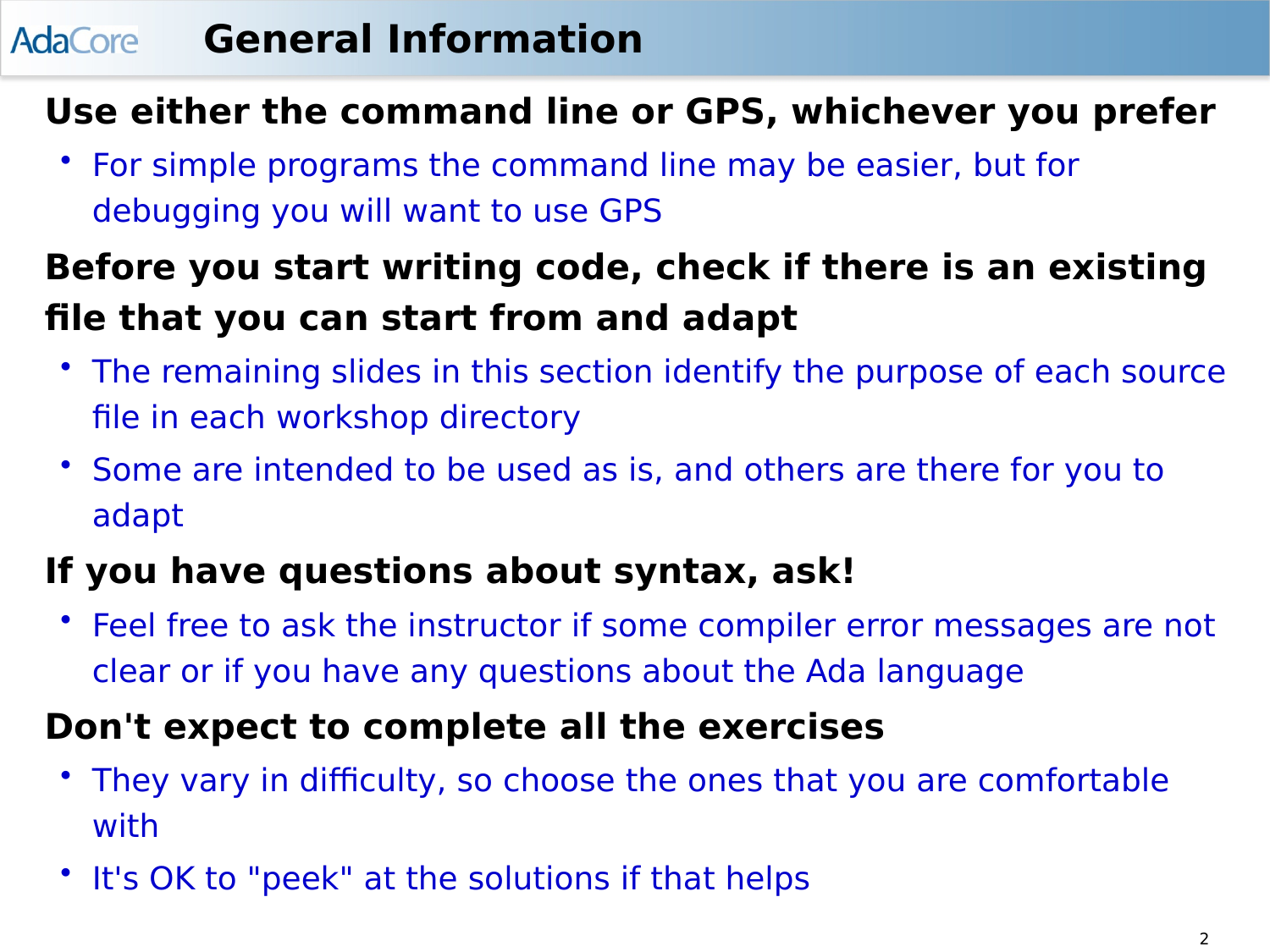

# General Information
Use either the command line or GPS, whichever you prefer
For simple programs the command line may be easier, but for debugging you will want to use GPS
Before you start writing code, check if there is an existing file that you can start from and adapt
The remaining slides in this section identify the purpose of each source file in each workshop directory
Some are intended to be used as is, and others are there for you to adapt
If you have questions about syntax, ask!
Feel free to ask the instructor if some compiler error messages are not clear or if you have any questions about the Ada language
Don't expect to complete all the exercises
They vary in difficulty, so choose the ones that you are comfortable with
It's OK to "peek" at the solutions if that helps